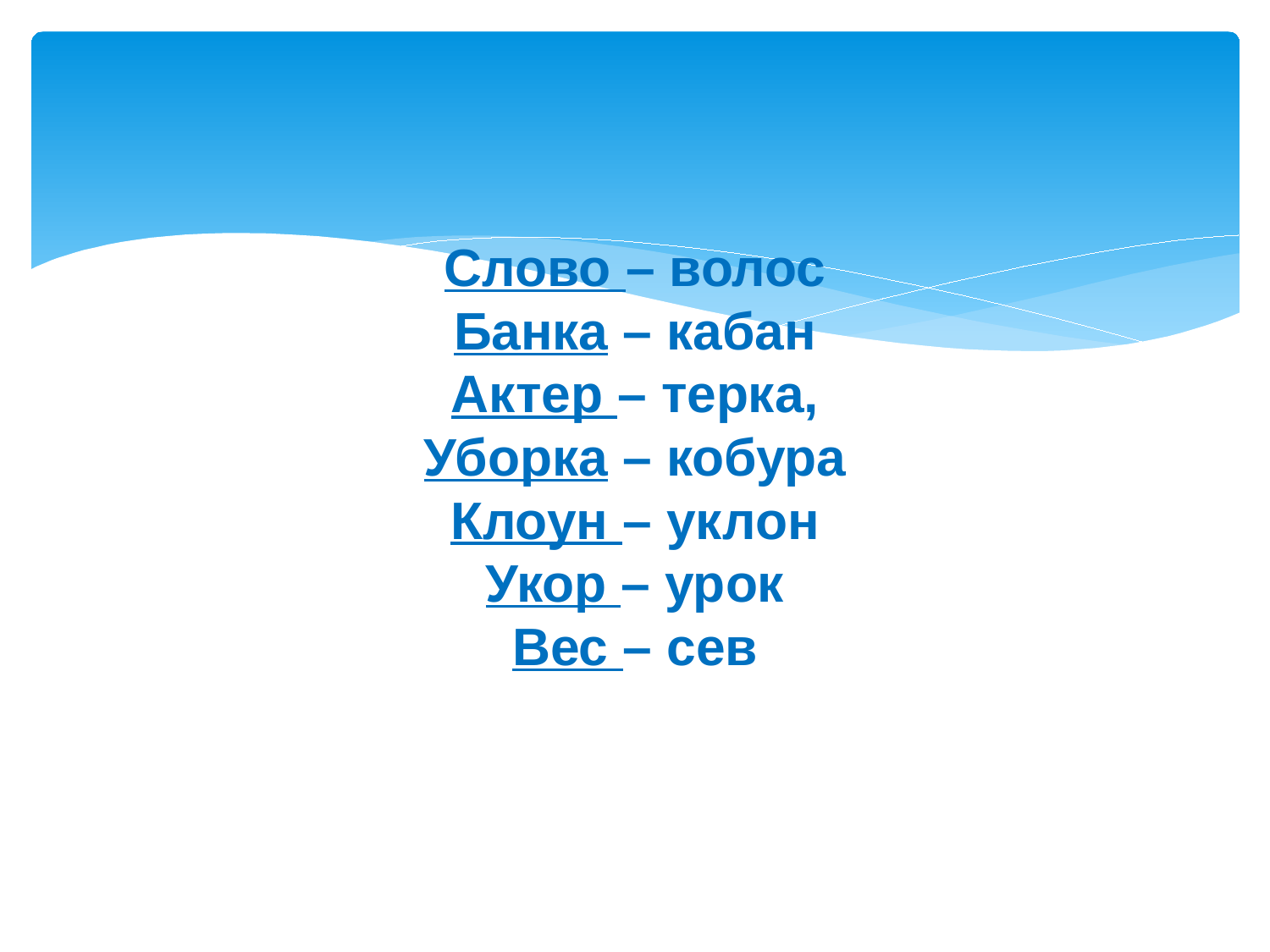

# Слово – волос Банка – кабан Актер – терка, Уборка – кобура Клоун – уклон Укор – урок Вес – сев Сачок – часок